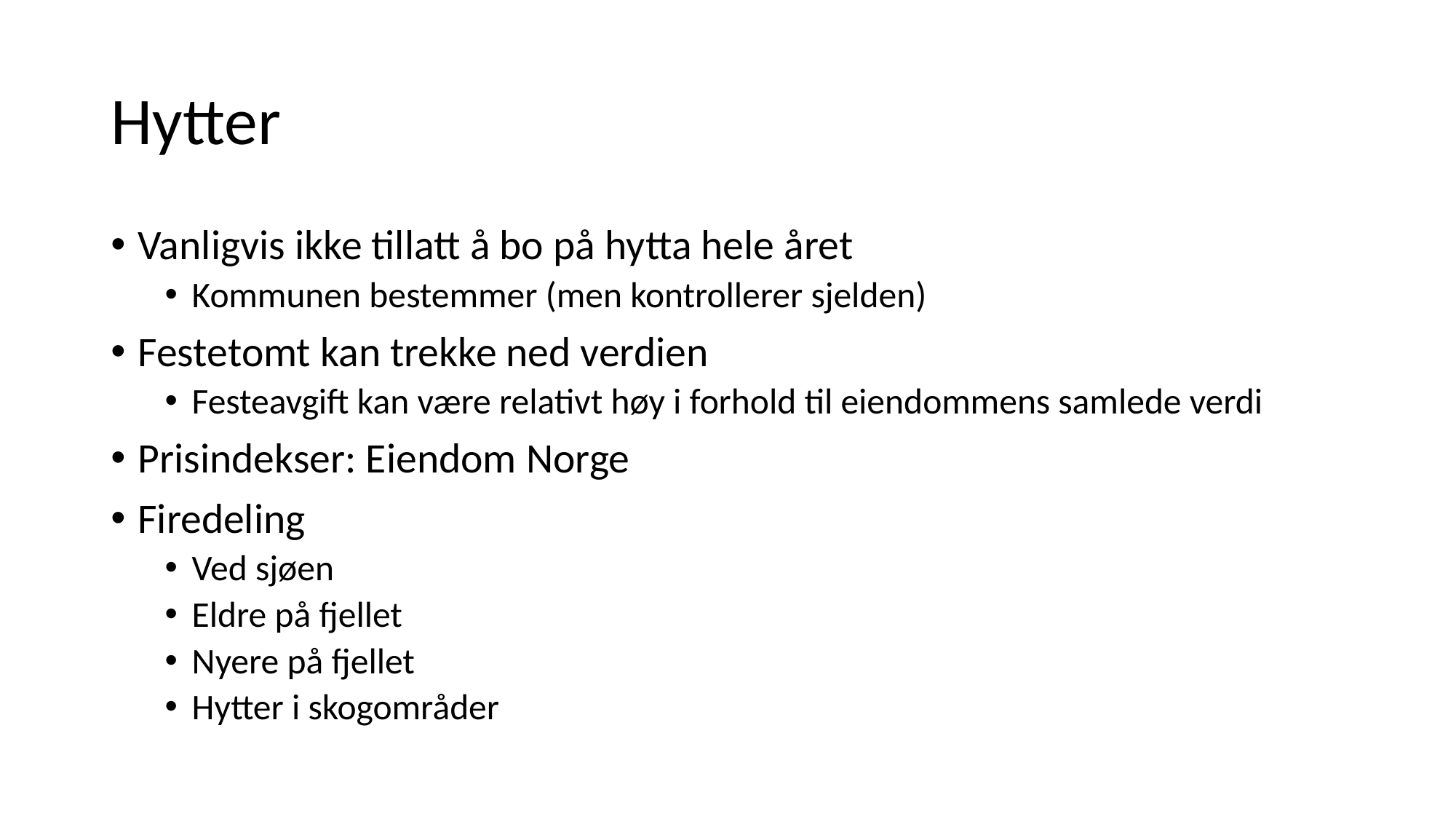

# Hytter
Vanligvis ikke tillatt å bo på hytta hele året
Kommunen bestemmer (men kontrollerer sjelden)
Festetomt kan trekke ned verdien
Festeavgift kan være relativt høy i forhold til eiendommens samlede verdi
Prisindekser: Eiendom Norge
Firedeling
Ved sjøen
Eldre på fjellet
Nyere på fjellet
Hytter i skogområder